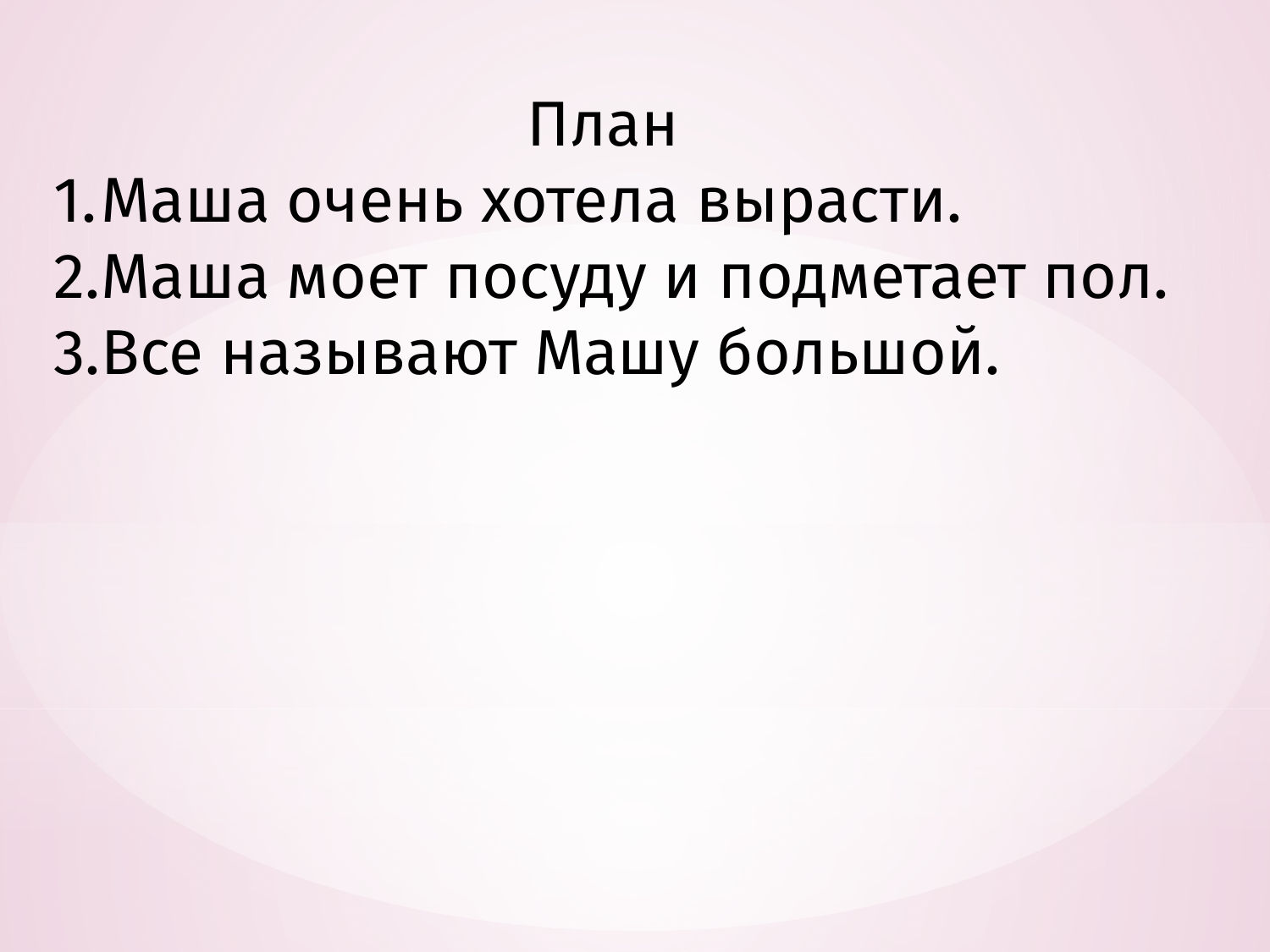

План
Маша очень хотела вырасти.
Маша моет посуду и подметает пол.
Все называют Машу большой.